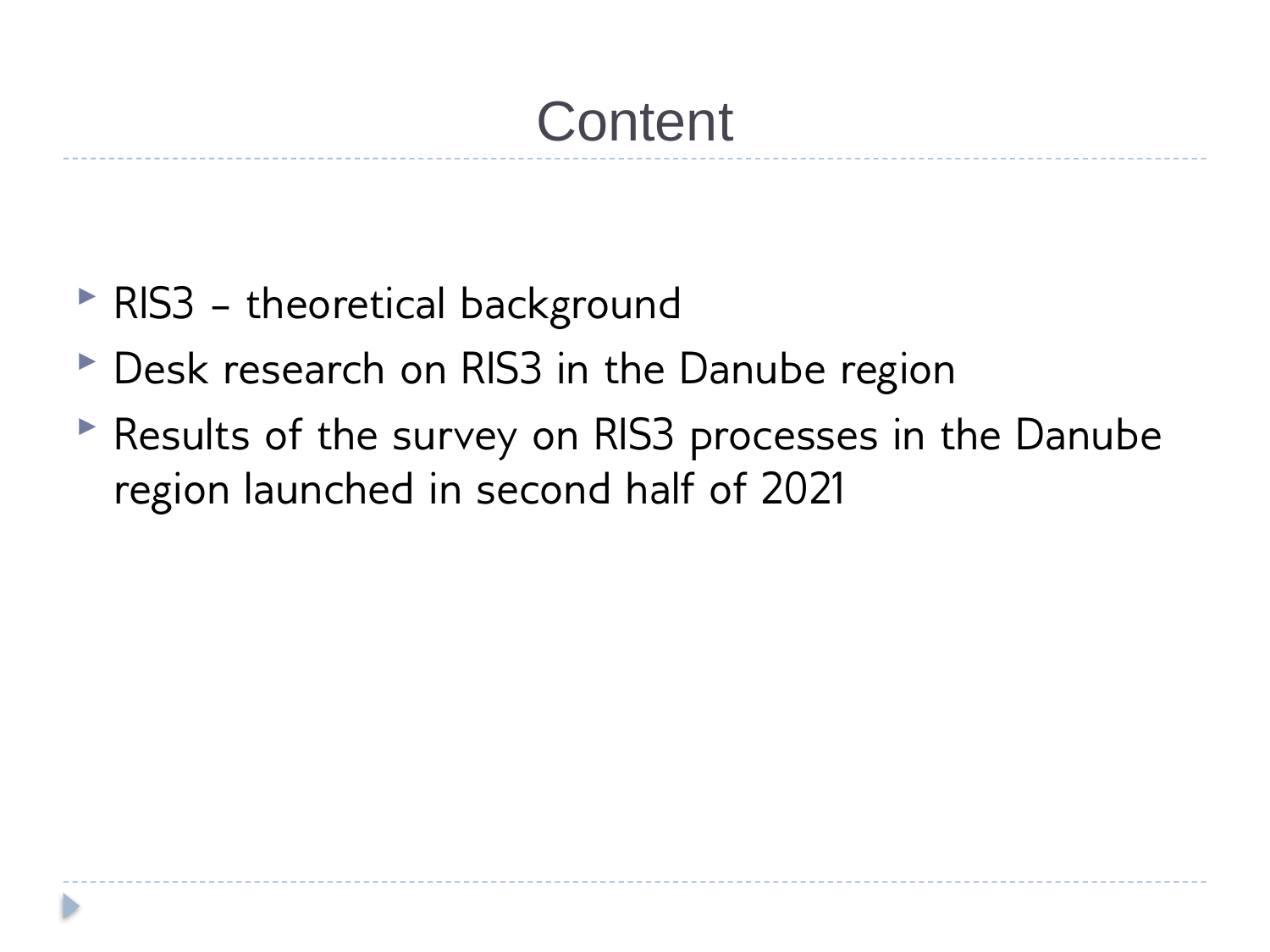

# Content
RIS3 – theoretical background
Desk research on RIS3 in the Danube region
Results of the survey on RIS3 processes in the Danube region launched in second half of 2021